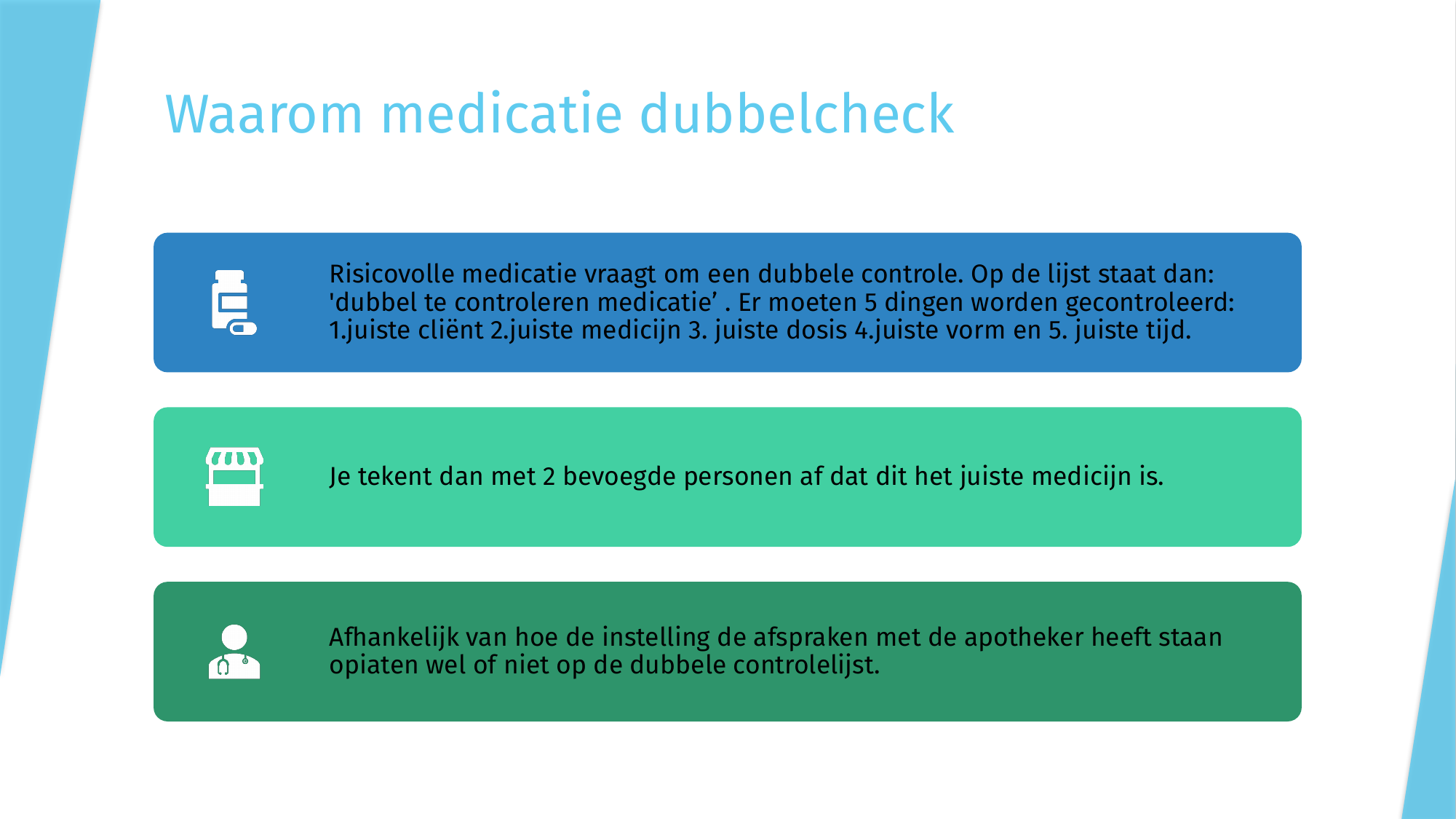

# Waarom medicatie dubbelcheck
Risicovolle medicatie vraagt om een dubbele controle. Op de lijst staat dan: 'dubbel te controleren medicatie’ . Er moeten 5 dingen worden gecontroleerd: 1.juiste cliënt 2.juiste medicijn 3. juiste dosis 4.juiste vorm en 5. juiste tijd.
Je tekent dan met 2 bevoegde personen af dat dit het juiste medicijn is.
Afhankelijk van hoe de instelling de afspraken met de apotheker heeft staan opiaten wel of niet op de dubbele controlelijst.